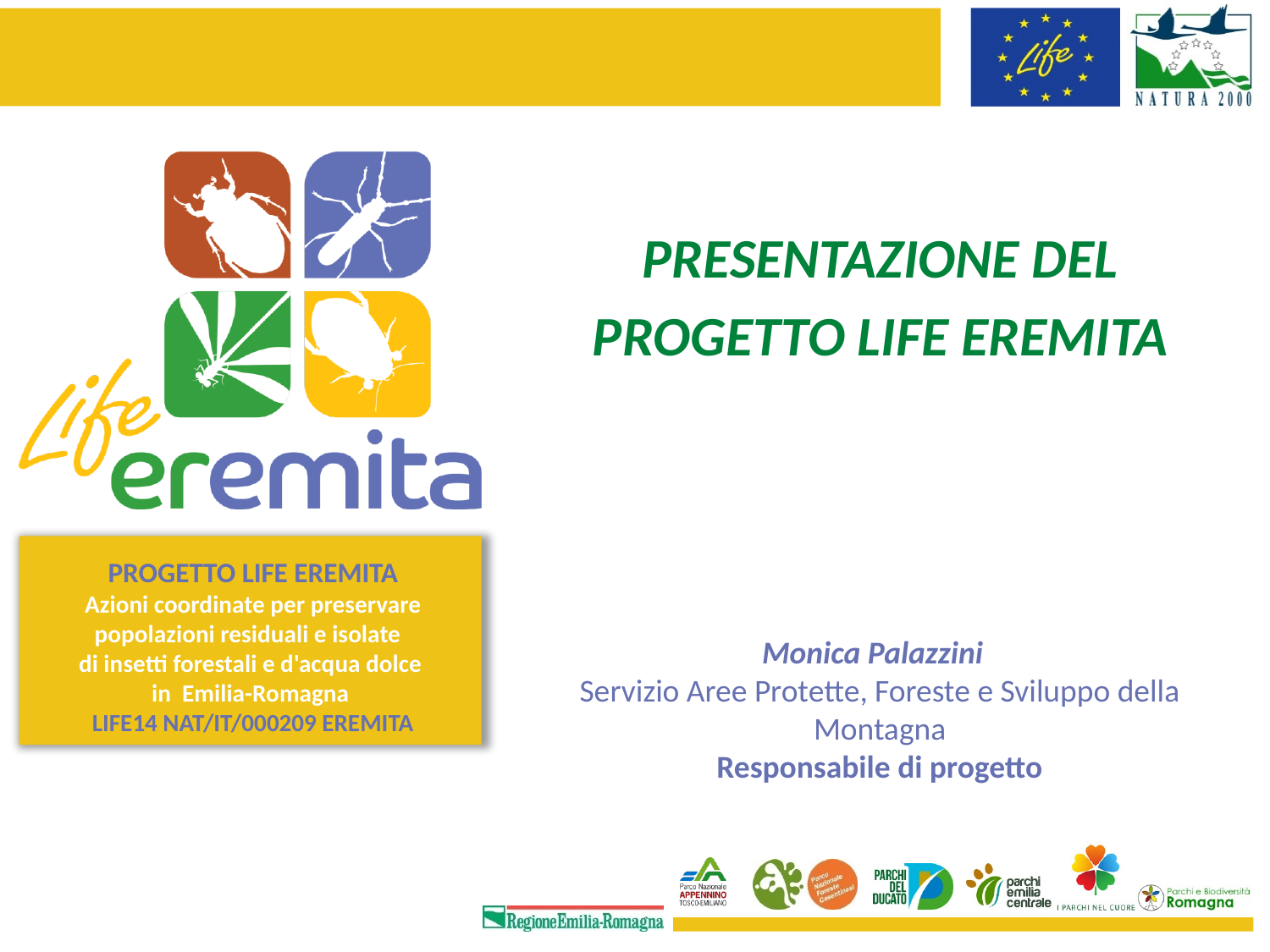

PRESENTAZIONE DEL
PROGETTO LIFE EREMITA
Monica Palazzini
Servizio Aree Protette, Foreste e Sviluppo della Montagna
Responsabile di progetto